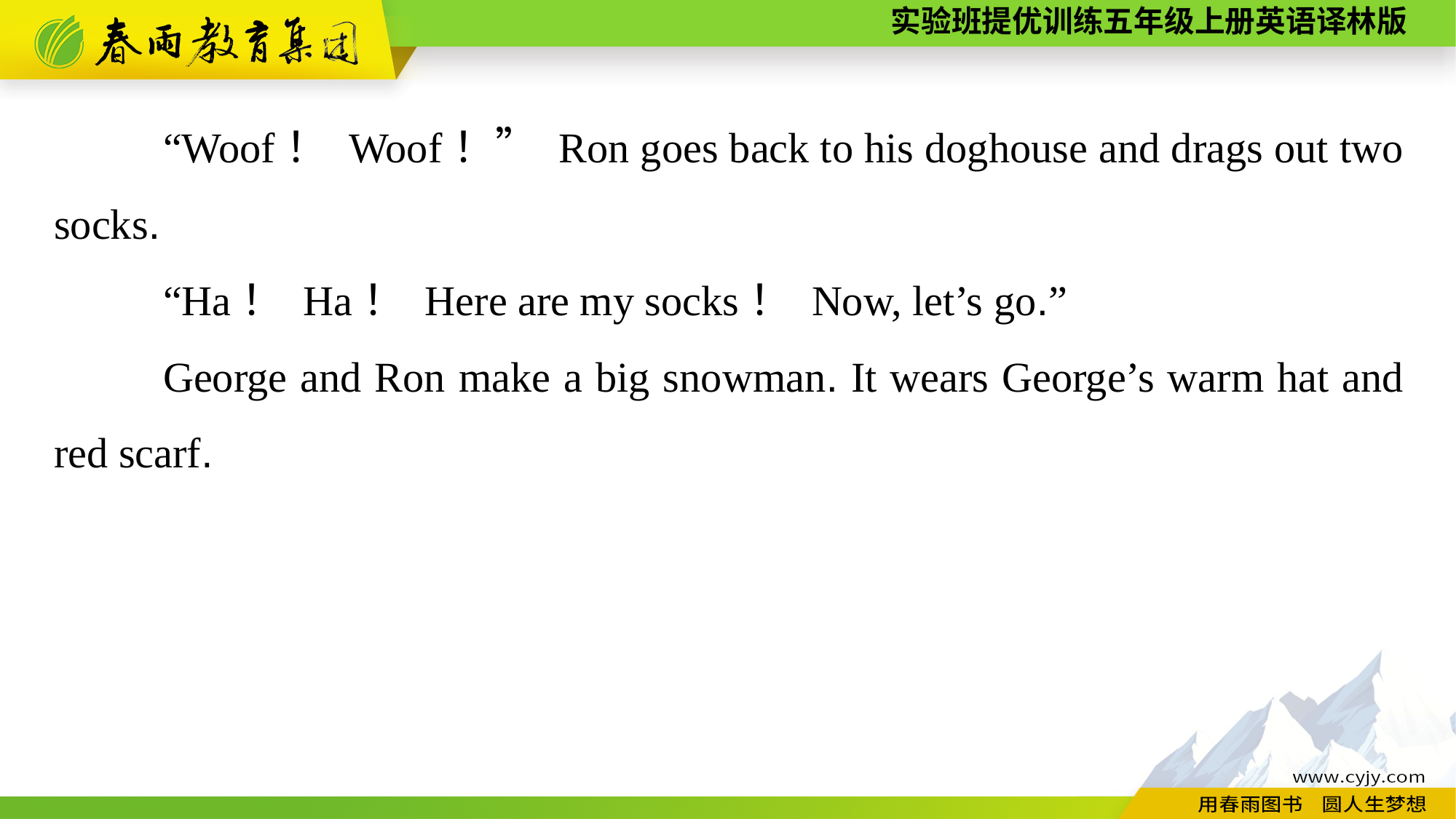

“Woof！ Woof！” Ron goes back to his doghouse and drags out two socks.
	“Ha！ Ha！ Here are my socks！ Now, let’s go.”
	George and Ron make a big snowman. It wears George’s warm hat and red scarf.